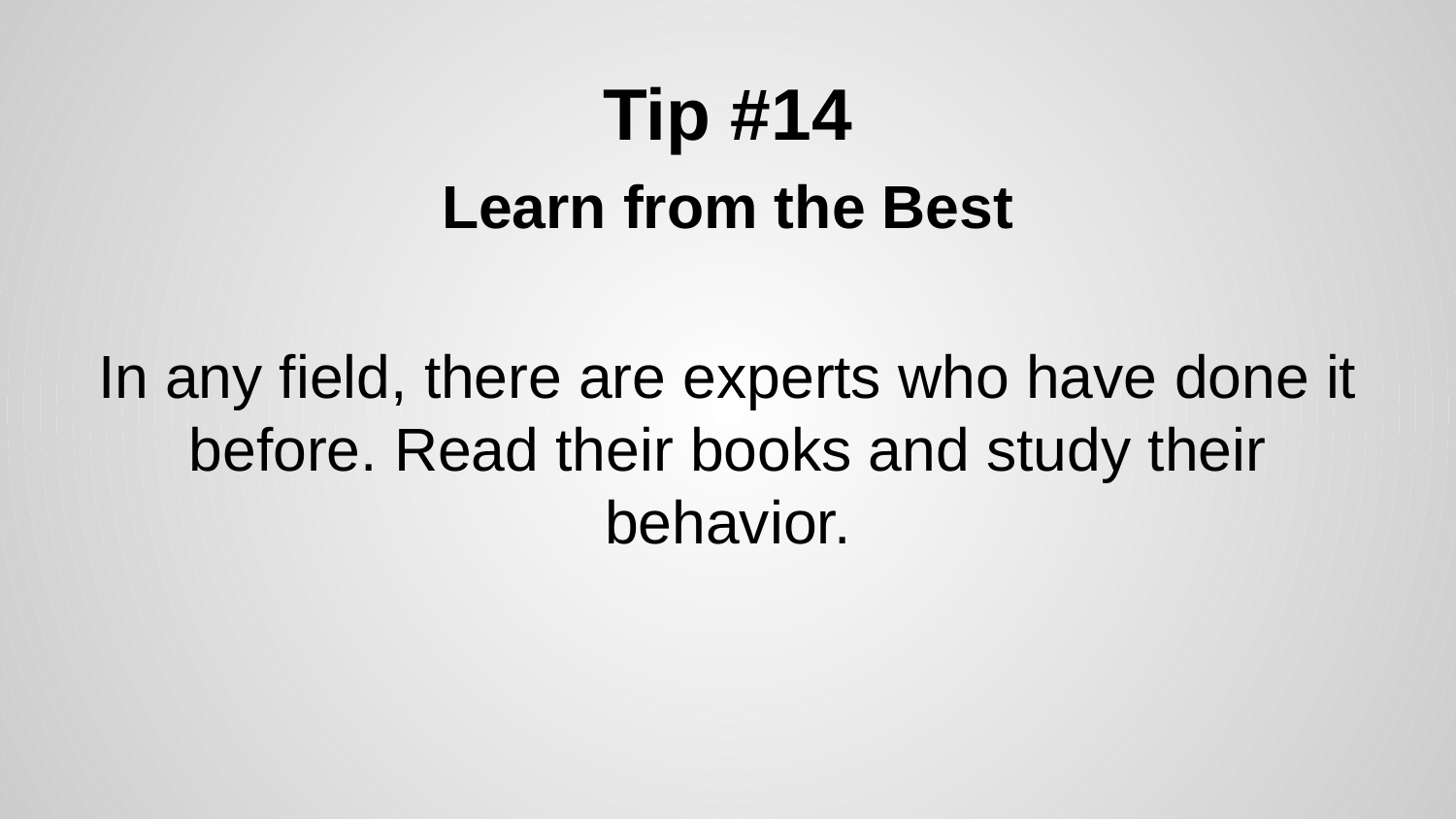

# Tip #14

Learn from the Best

In any field, there are experts who have done it before. Read their books and study their behavior.